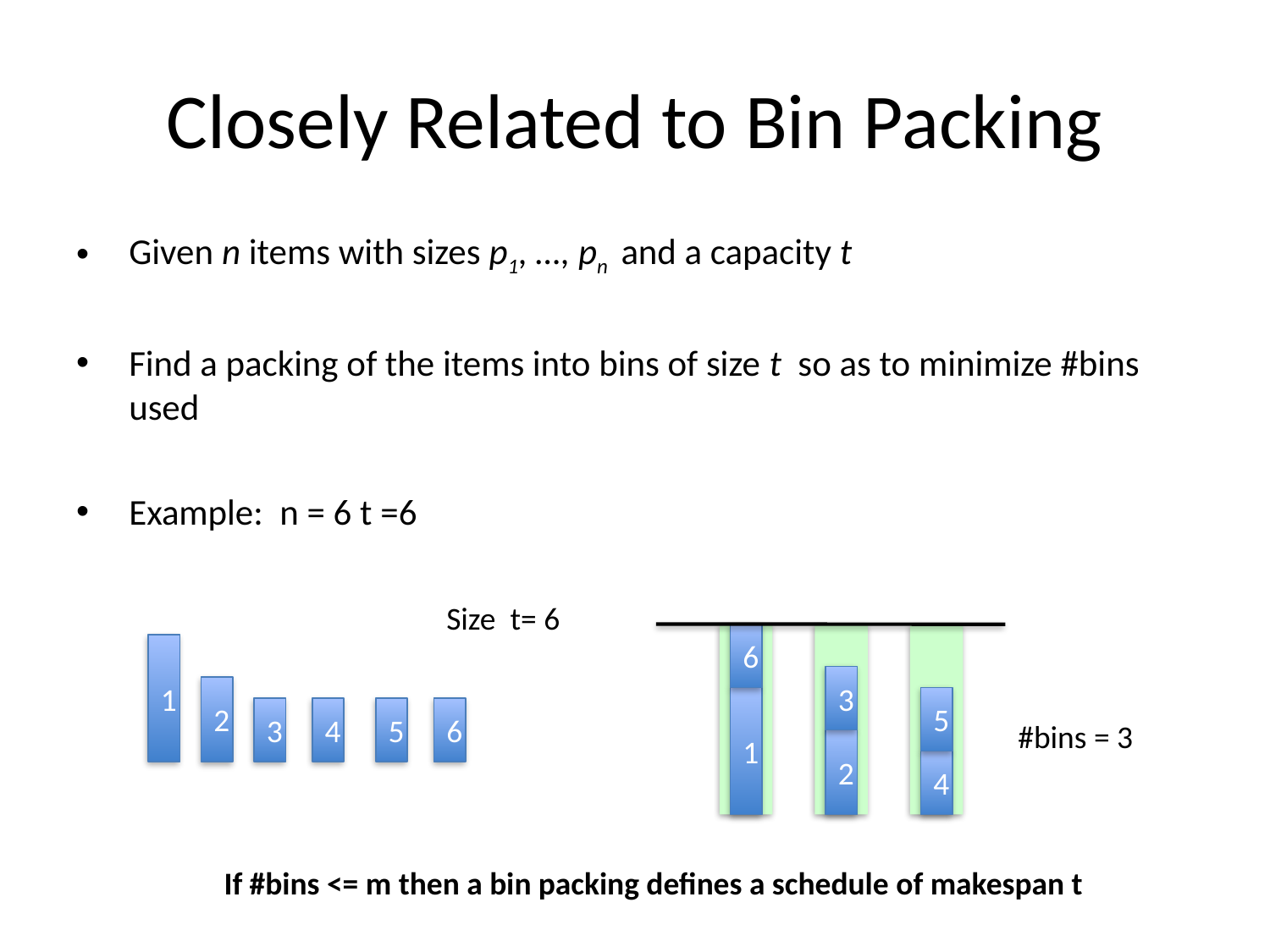

# Closely Related to Bin Packing
Given n items with sizes p1, …, pn  and a capacity t
Find a packing of the items into bins of size t  so as to minimize #bins used
Example:  n = 6 t =6

Size  t= 6

6

1
3
2
1
5
3
4
5
6
#bins = 3
2
4
If #bins <= m then a bin packing defines a schedule of makespan t